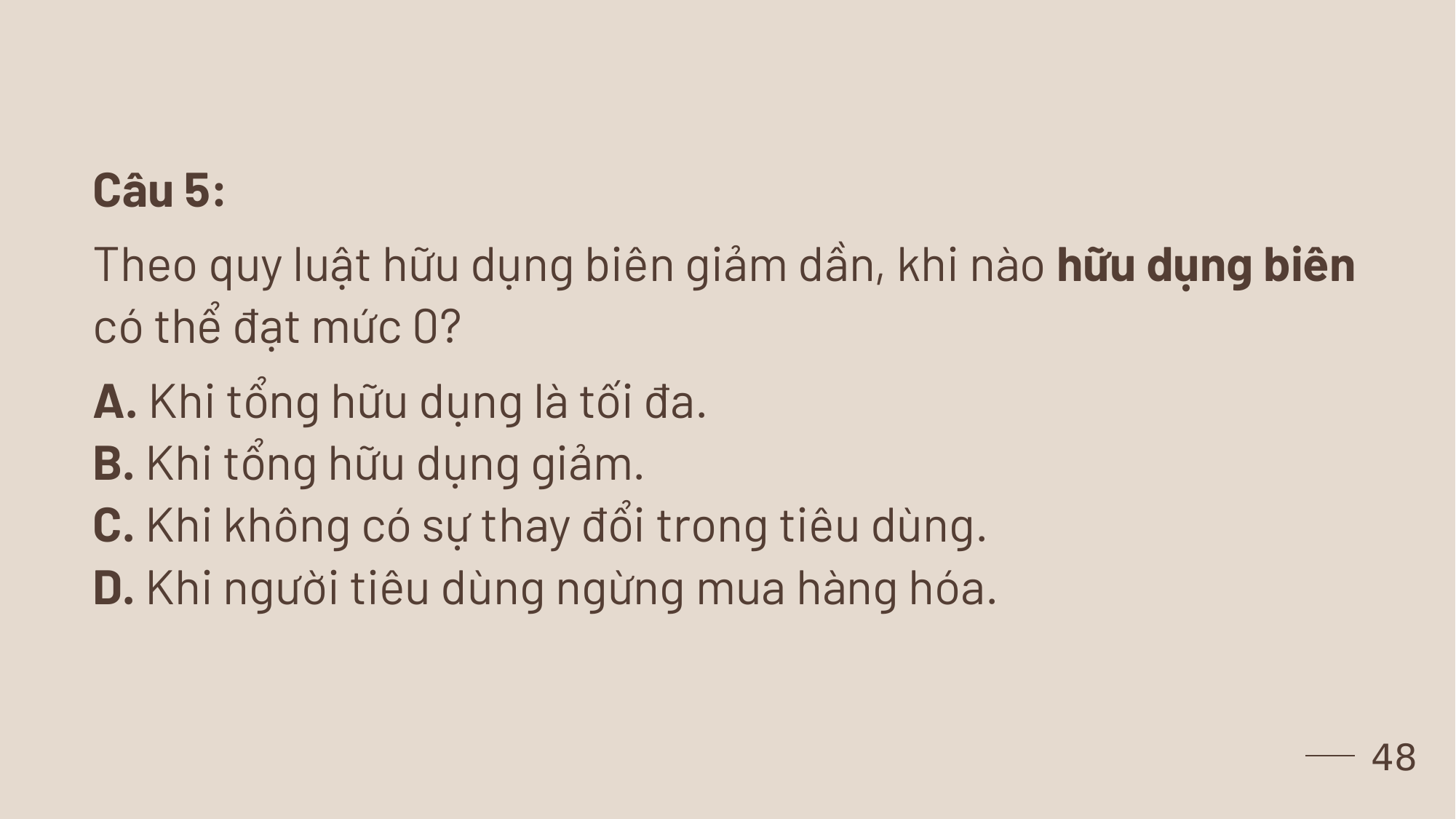

Câu 5:
Theo quy luật hữu dụng biên giảm dần, khi nào hữu dụng biên có thể đạt mức 0?
A. Khi tổng hữu dụng là tối đa.
B. Khi tổng hữu dụng giảm.
C. Khi không có sự thay đổi trong tiêu dùng.
D. Khi người tiêu dùng ngừng mua hàng hóa.
48